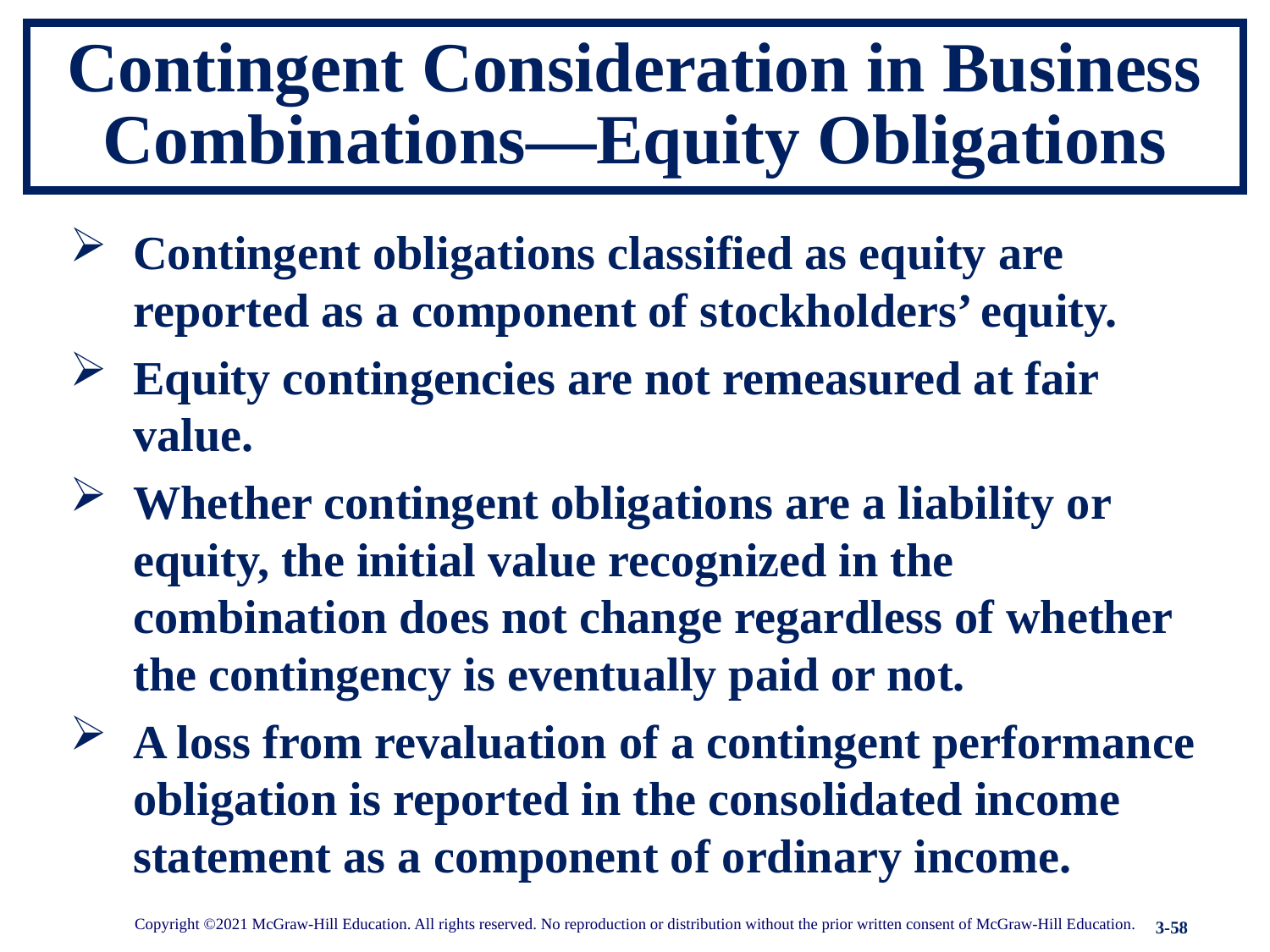

# Contingent Consideration in Business Combinations—Equity Obligations
Contingent obligations classified as equity are reported as a component of stockholders’ equity.
Equity contingencies are not remeasured at fair value.
Whether contingent obligations are a liability or equity, the initial value recognized in the combination does not change regardless of whether the contingency is eventually paid or not.
A loss from revaluation of a contingent performance obligation is reported in the consolidated income statement as a component of ordinary income.
Copyright ©2021 McGraw-Hill Education. All rights reserved. No reproduction or distribution without the prior written consent of McGraw-Hill Education.
3-58